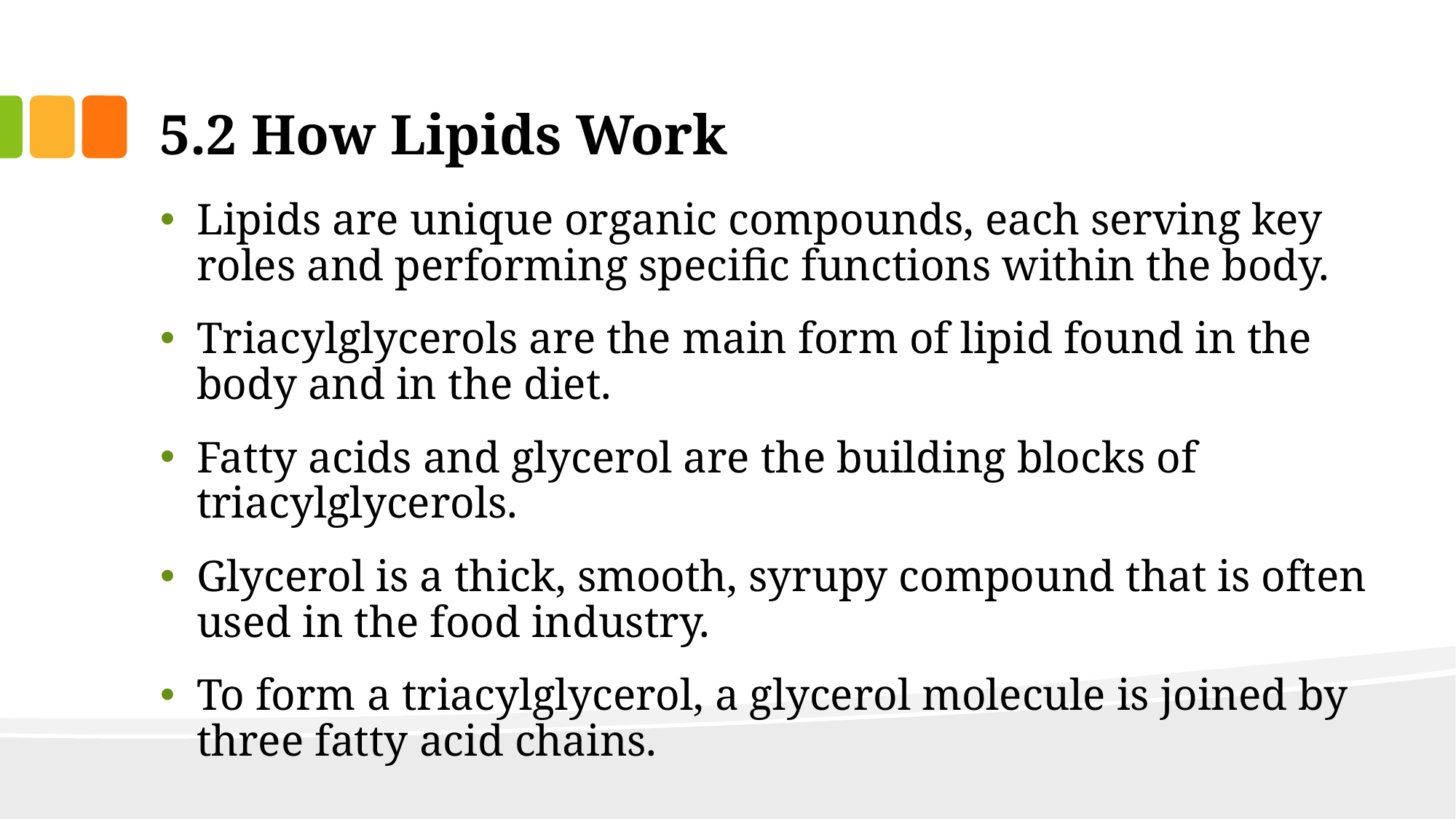

# 5.2 How Lipids Work
Lipids are unique organic compounds, each serving key roles and performing specific functions within the body.
Triacylglycerols are the main form of lipid found in the body and in the diet.
Fatty acids and glycerol are the building blocks of triacylglycerols.
Glycerol is a thick, smooth, syrupy compound that is often used in the food industry.
To form a triacylglycerol, a glycerol molecule is joined by three fatty acid chains.